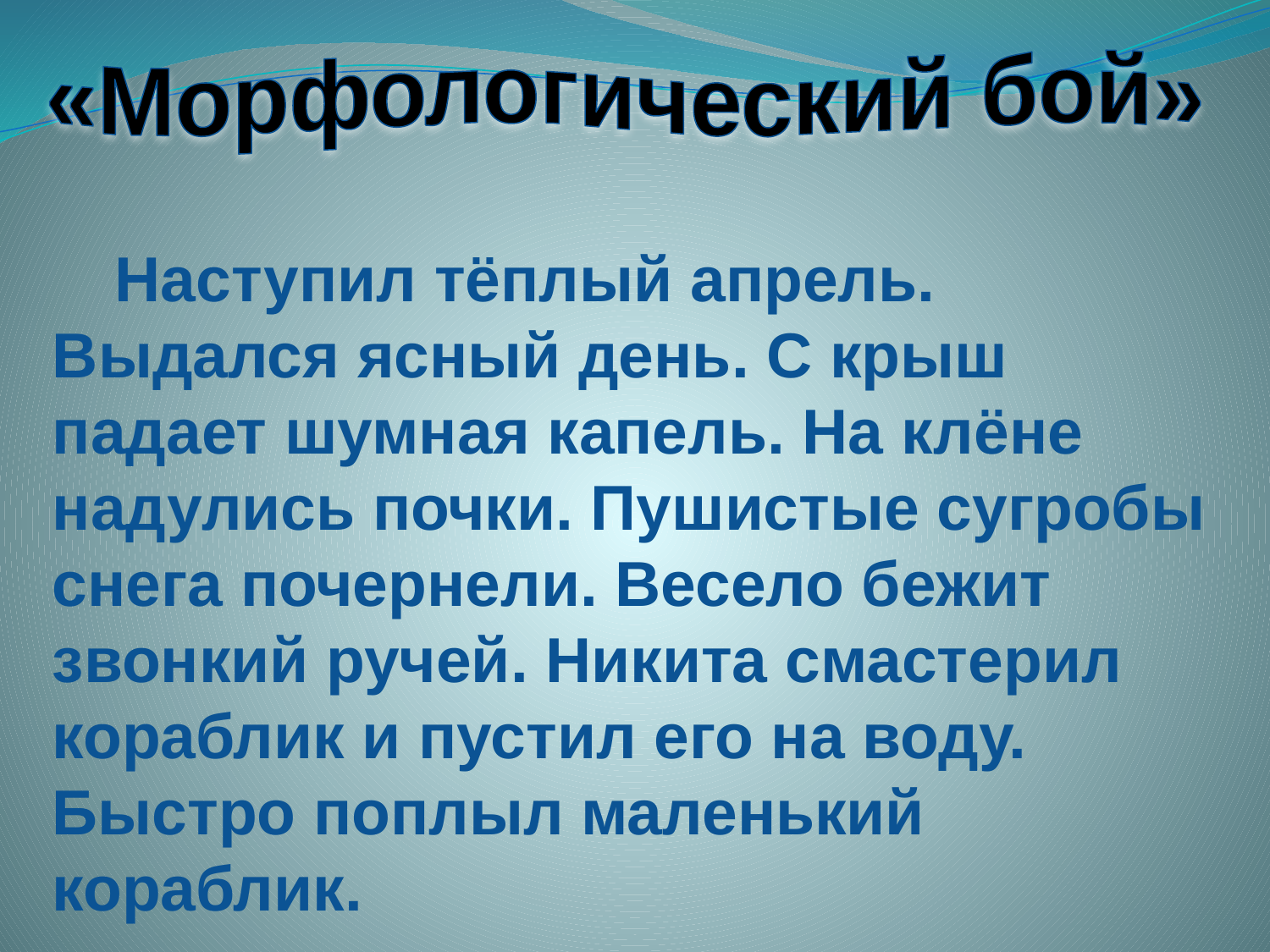

«Морфологический бой»
Наступил тёплый апрель. Выдался ясный день. С крыш падает шумная капель. На клёне надулись почки. Пушистые сугробы снега почернели. Весело бежит звонкий ручей. Никита смастерил кораблик и пустил его на воду. Быстро поплыл маленький кораблик.